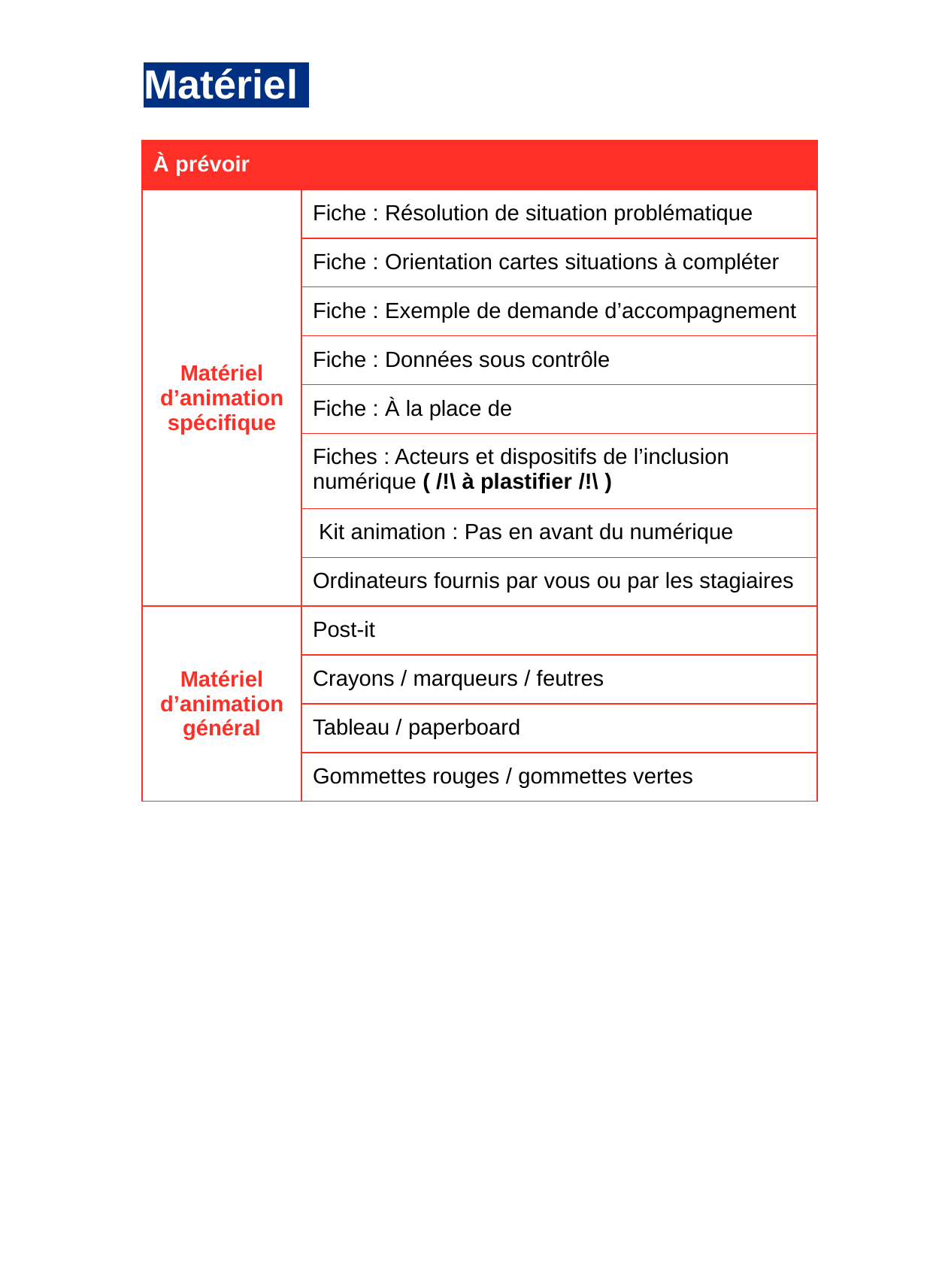

Matériel
| À prévoir |  |
| --- | --- |
| Matériel d’animation spécifique | Fiche : Résolution de situation problématique |
|  | Fiche : Orientation cartes situations à compléter |
|  | Fiche : Exemple de demande d’accompagnement |
|  | Fiche : Données sous contrôle |
|  | Fiche : À la place de |
|  | Fiches : Acteurs et dispositifs de l’inclusion numérique ( /!\ à plastifier /!\ ) |
|  | Kit animation : Pas en avant du numérique |
|  | Ordinateurs fournis par vous ou par les stagiaires |
| Matériel d’animation général | Post-it |
|  | Crayons / marqueurs / feutres |
|  | Tableau / paperboard |
|  | Gommettes rouges / gommettes vertes |